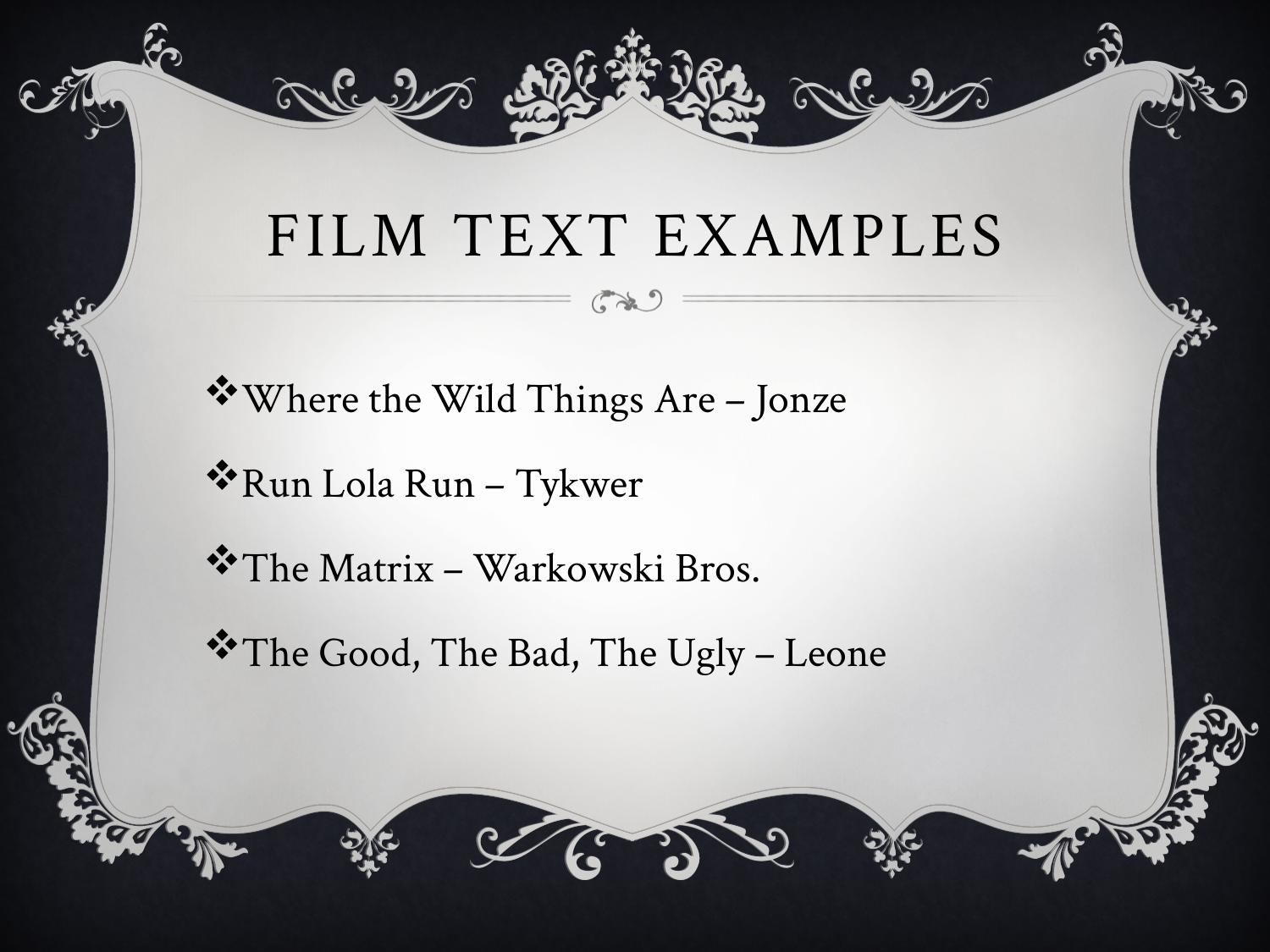

# FILM TEXT EXAMPLES
Where the Wild Things Are – Jonze
Run Lola Run – Tykwer
The Matrix – Warkowski Bros.
The Good, The Bad, The Ugly – Leone